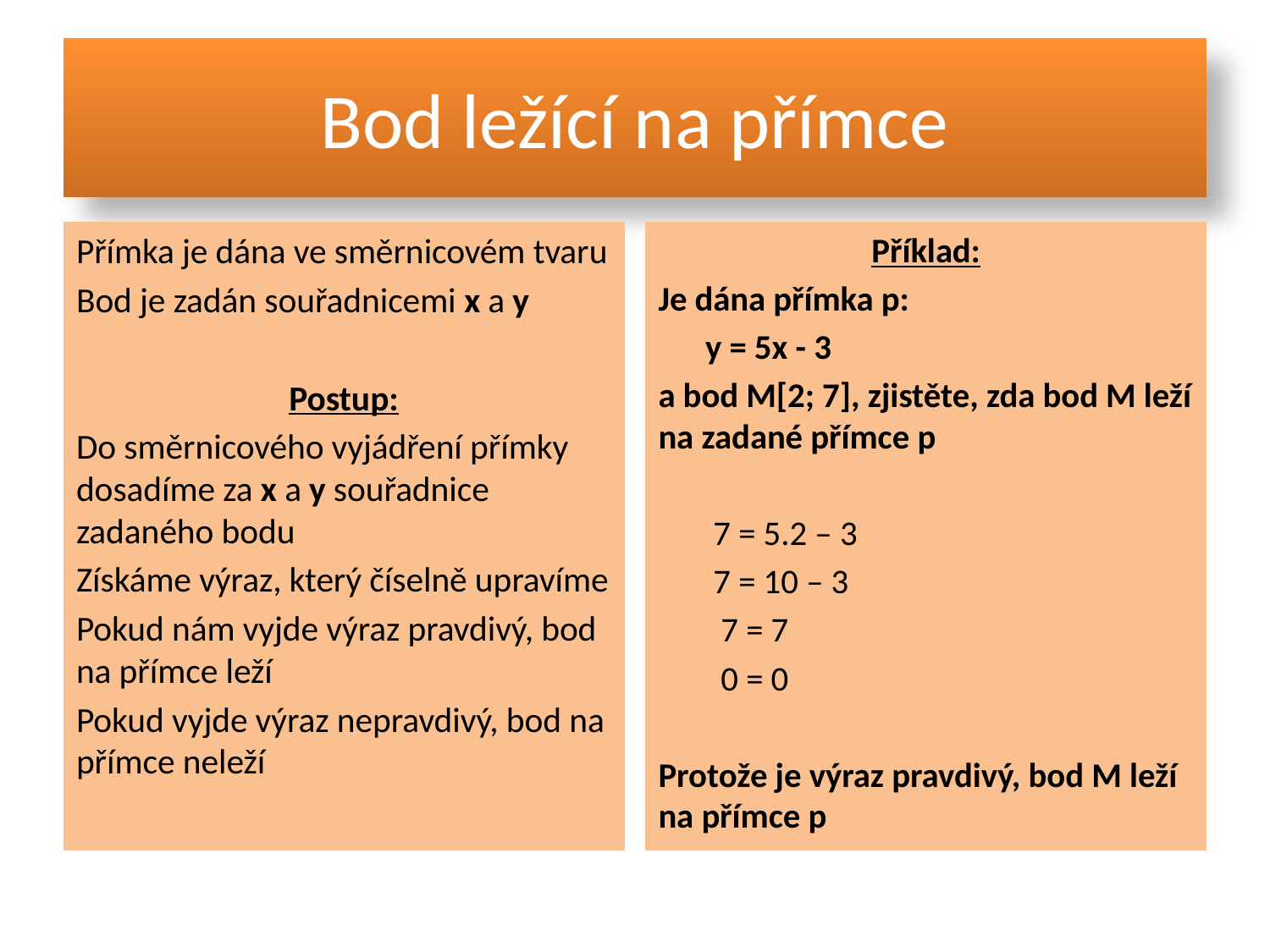

# Bod ležící na přímce
Přímka je dána ve směrnicovém tvaru
Bod je zadán souřadnicemi x a y

Postup:
Do směrnicového vyjádření přímky dosadíme za x a y souřadnice zadaného bodu
Získáme výraz, který číselně upravíme
Pokud nám vyjde výraz pravdivý, bod na přímce leží
Pokud vyjde výraz nepravdivý, bod na přímce neleží

Příklad:
Je dána přímka p:
      y = 5x - 3
a bod M[2; 7], zjistěte, zda bod M leží na zadané přímce p

       7 = 5.2 – 3
       7 = 10 – 3
        7 = 7
        0 = 0

Protože je výraz pravdivý, bod M leží na přímce p